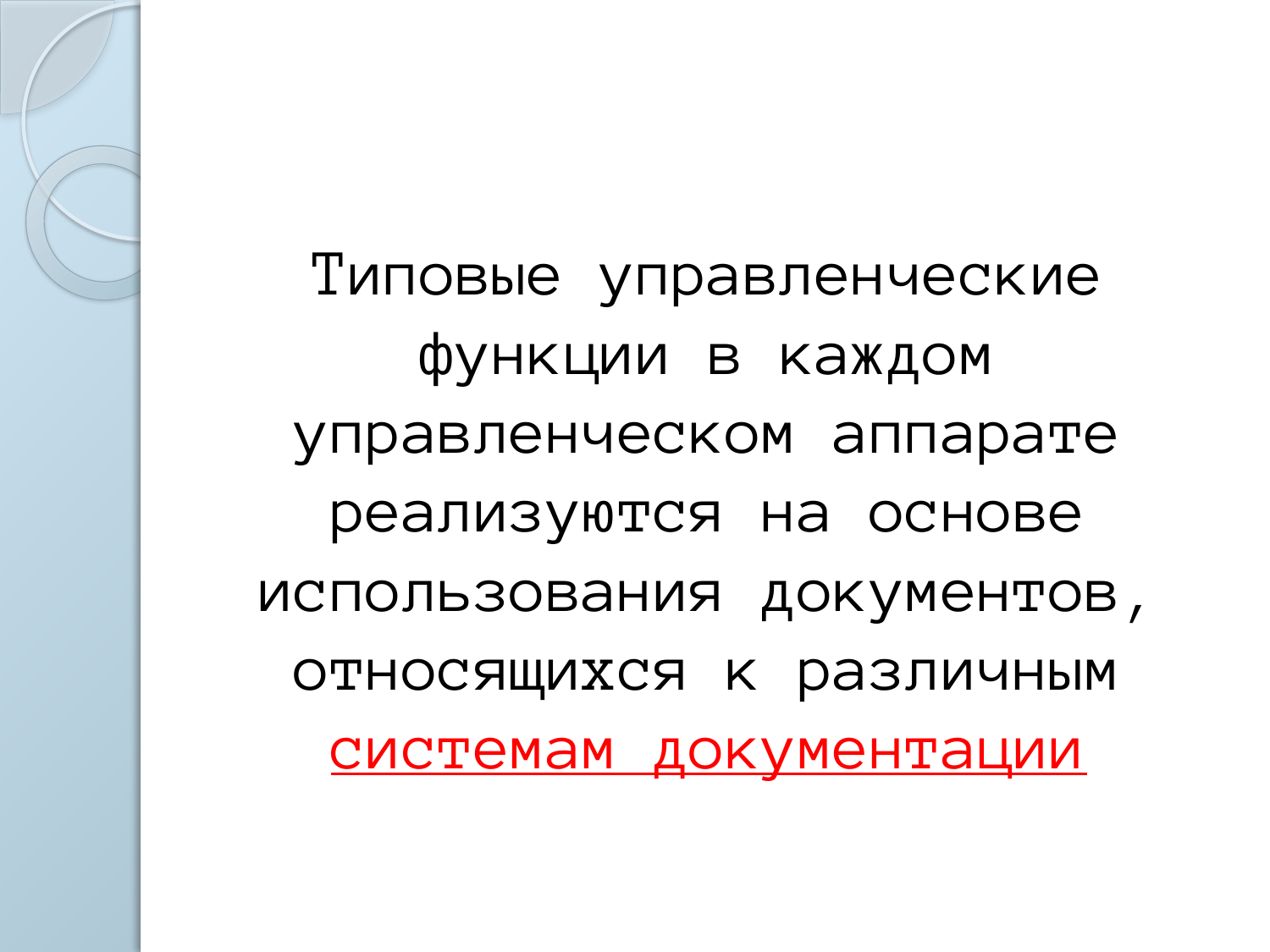

# Типовые управленческие функции в каждом управленческом аппарате реализуются на основе использования документов, относящихся к различным системам документации